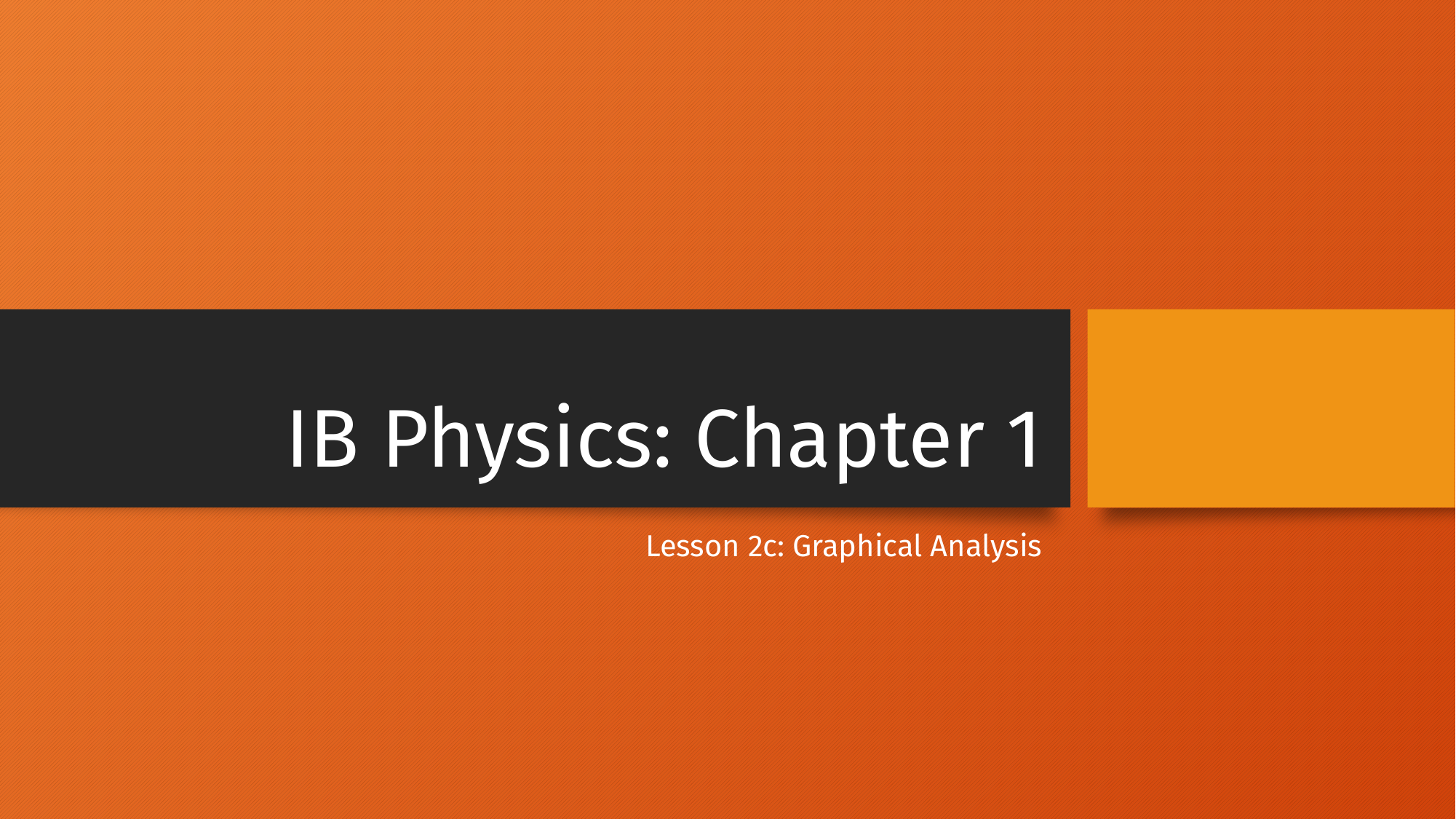

# IB Physics: Chapter 1
Lesson 2c: Graphical Analysis